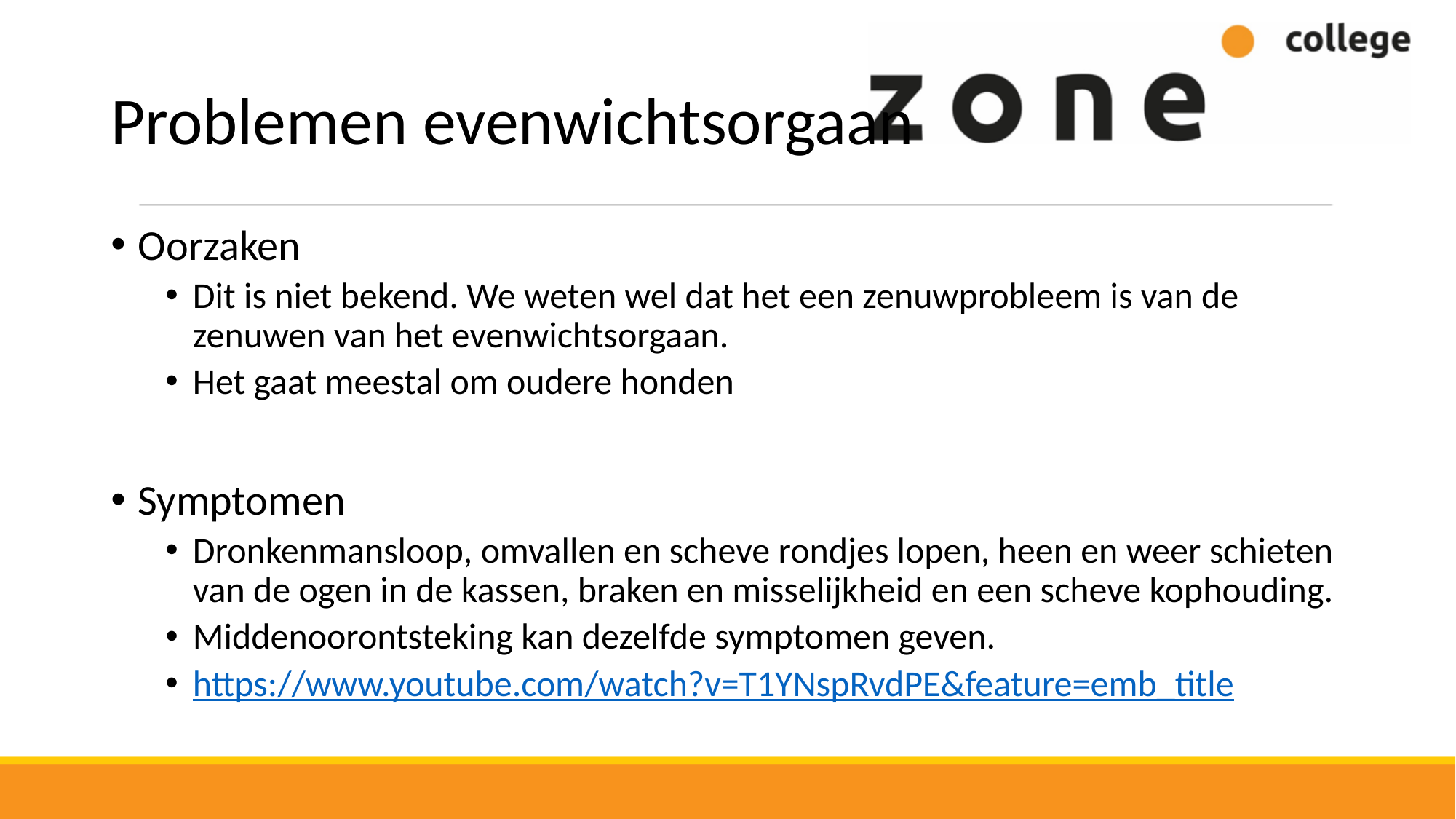

# Problemen evenwichtsorgaan
Oorzaken
Dit is niet bekend. We weten wel dat het een zenuwprobleem is van de zenuwen van het evenwichtsorgaan.
Het gaat meestal om oudere honden

Symptomen
Dronkenmansloop, omvallen en scheve rondjes lopen, heen en weer schieten van de ogen in de kassen, braken en misselijkheid en een scheve kophouding.
Middenoorontsteking kan dezelfde symptomen geven.
https://www.youtube.com/watch?v=T1YNspRvdPE&feature=emb_title